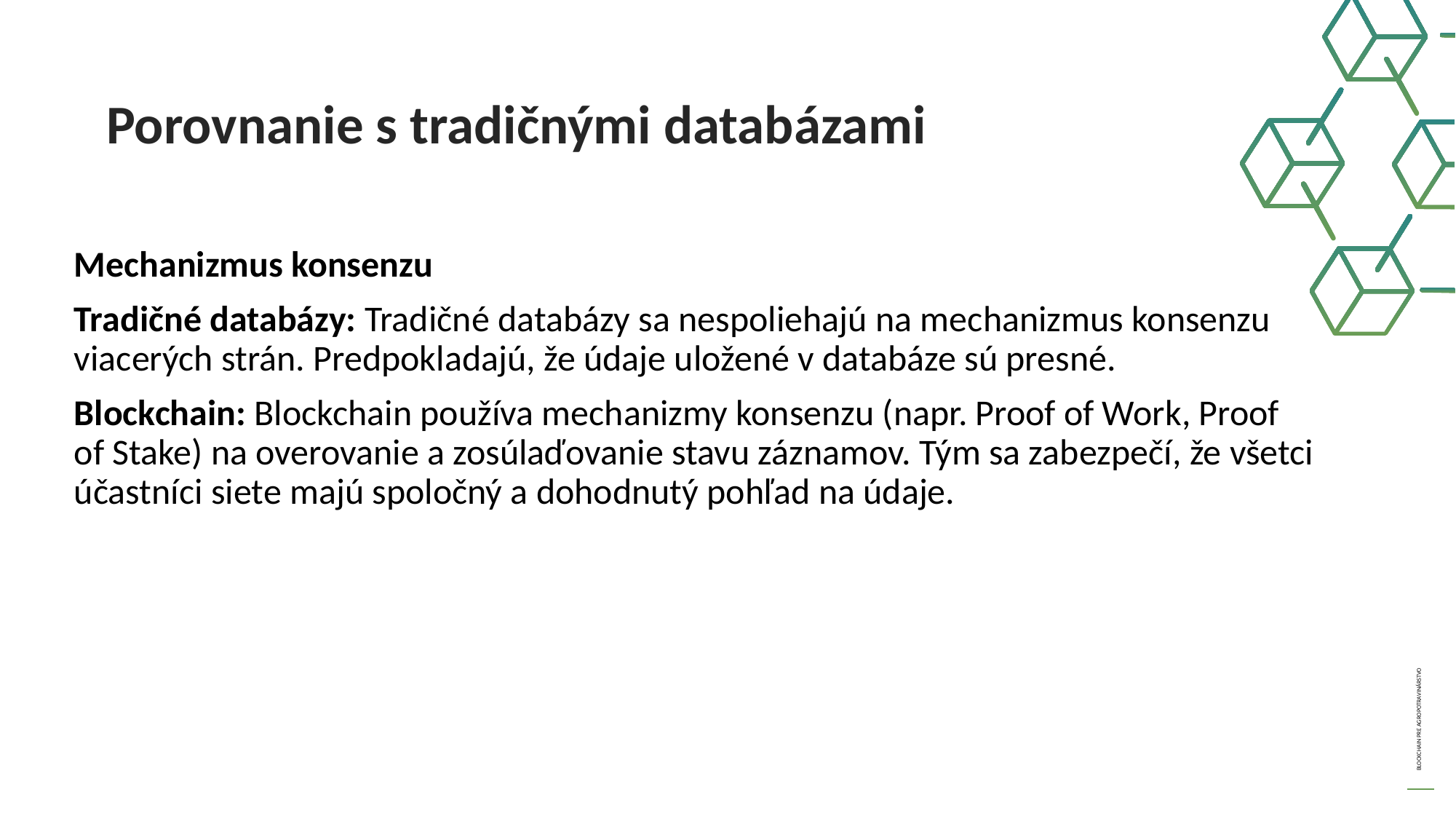

Porovnanie s tradičnými databázami
Mechanizmus konsenzu
Tradičné databázy: Tradičné databázy sa nespoliehajú na mechanizmus konsenzu viacerých strán. Predpokladajú, že údaje uložené v databáze sú presné.
Blockchain: Blockchain používa mechanizmy konsenzu (napr. Proof of Work, Proof of Stake) na overovanie a zosúlaďovanie stavu záznamov. Tým sa zabezpečí, že všetci účastníci siete majú spoločný a dohodnutý pohľad na údaje.